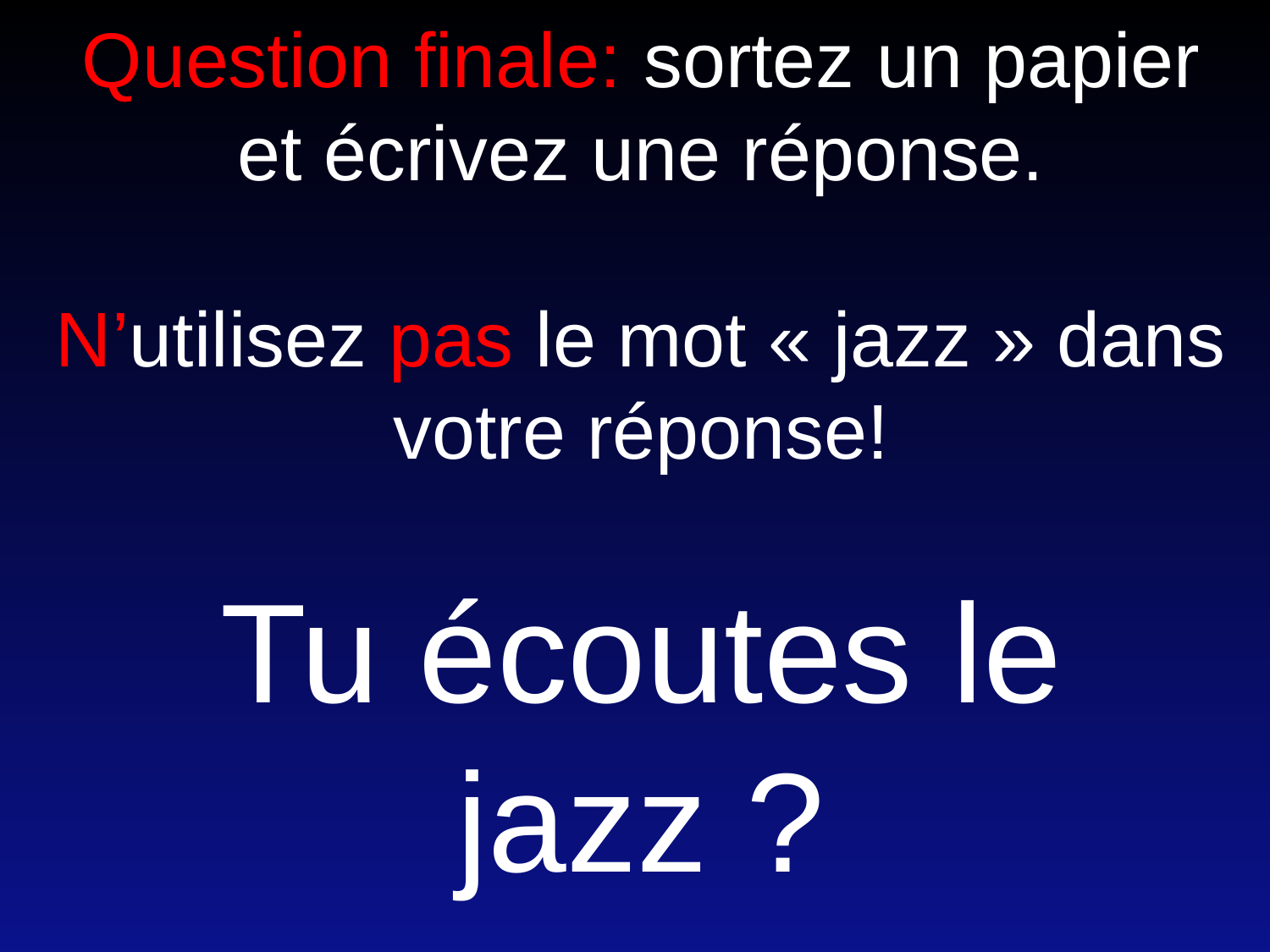

Question finale: sortez un papier et écrivez une réponse.

N’utilisez pas le mot « jazz » dans votre réponse!
Tu écoutes le jazz ?